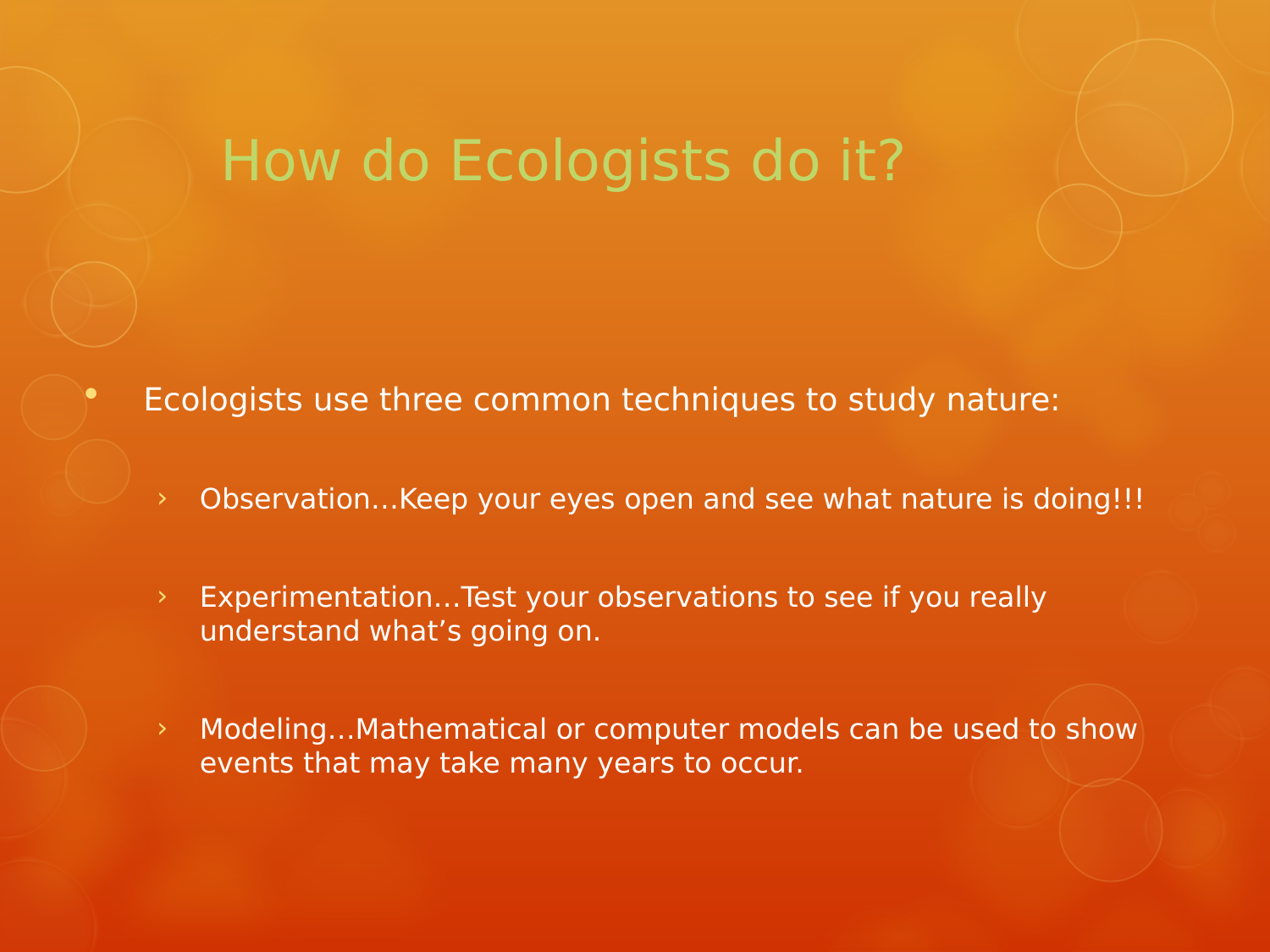

# How do Ecologists do it?
Ecologists use three common techniques to study nature:

Observation…Keep your eyes open and see what nature is doing!!!

Experimentation…Test your observations to see if you really understand what’s going on.

Modeling…Mathematical or computer models can be used to show events that may take many years to occur.